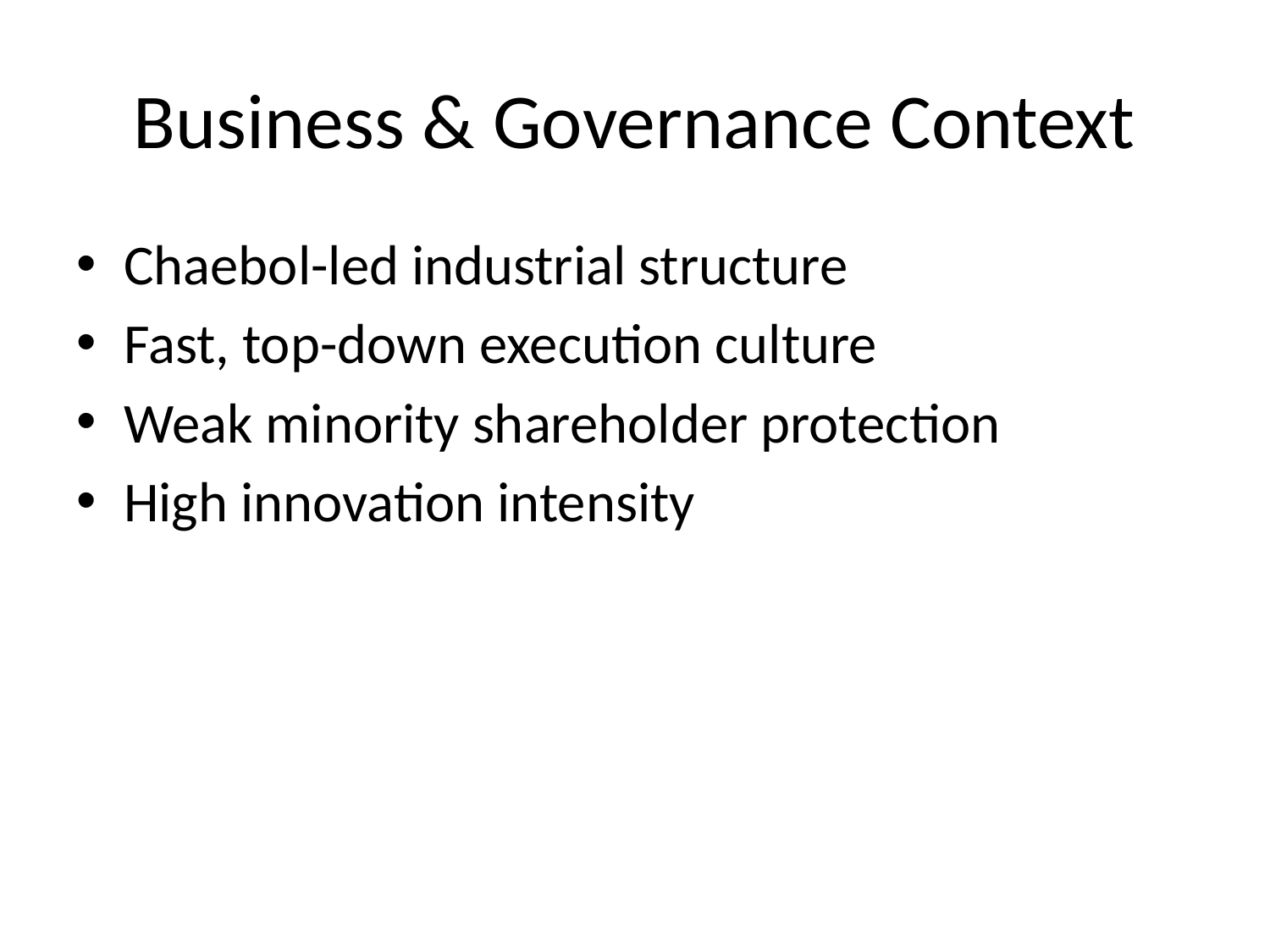

# Business & Governance Context
Chaebol-led industrial structure
Fast, top-down execution culture
Weak minority shareholder protection
High innovation intensity